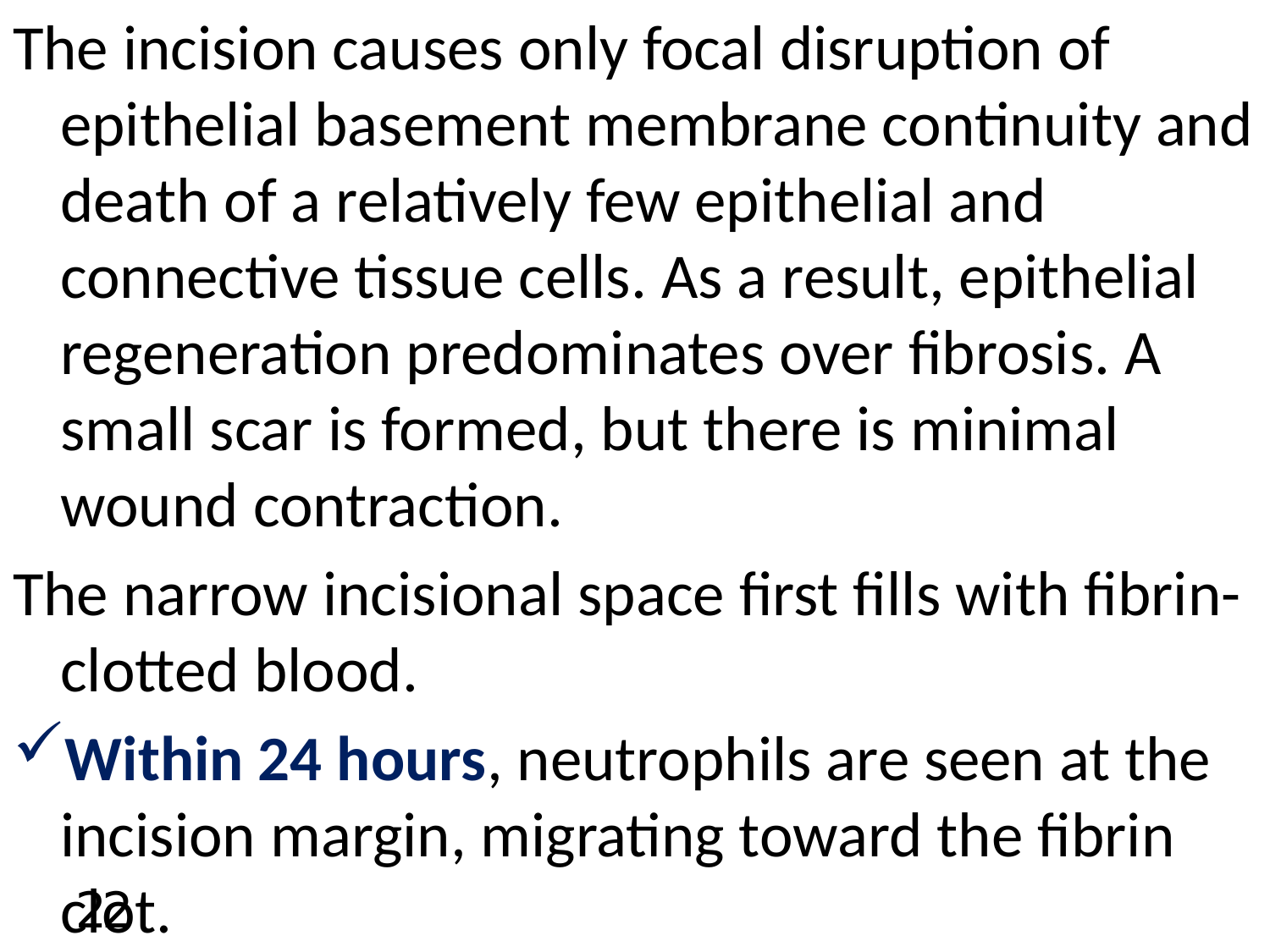

The incision causes only focal disruption of epithelial basement membrane continuity and death of a relatively few epithelial and connective tissue cells. As a result, epithelial regeneration predominates over fibrosis. A small scar is formed, but there is minimal wound contraction.
The narrow incisional space first fills with fibrin-clotted blood.
Within 24 hours, neutrophils are seen at the incision margin, migrating toward the fibrin clot.

22